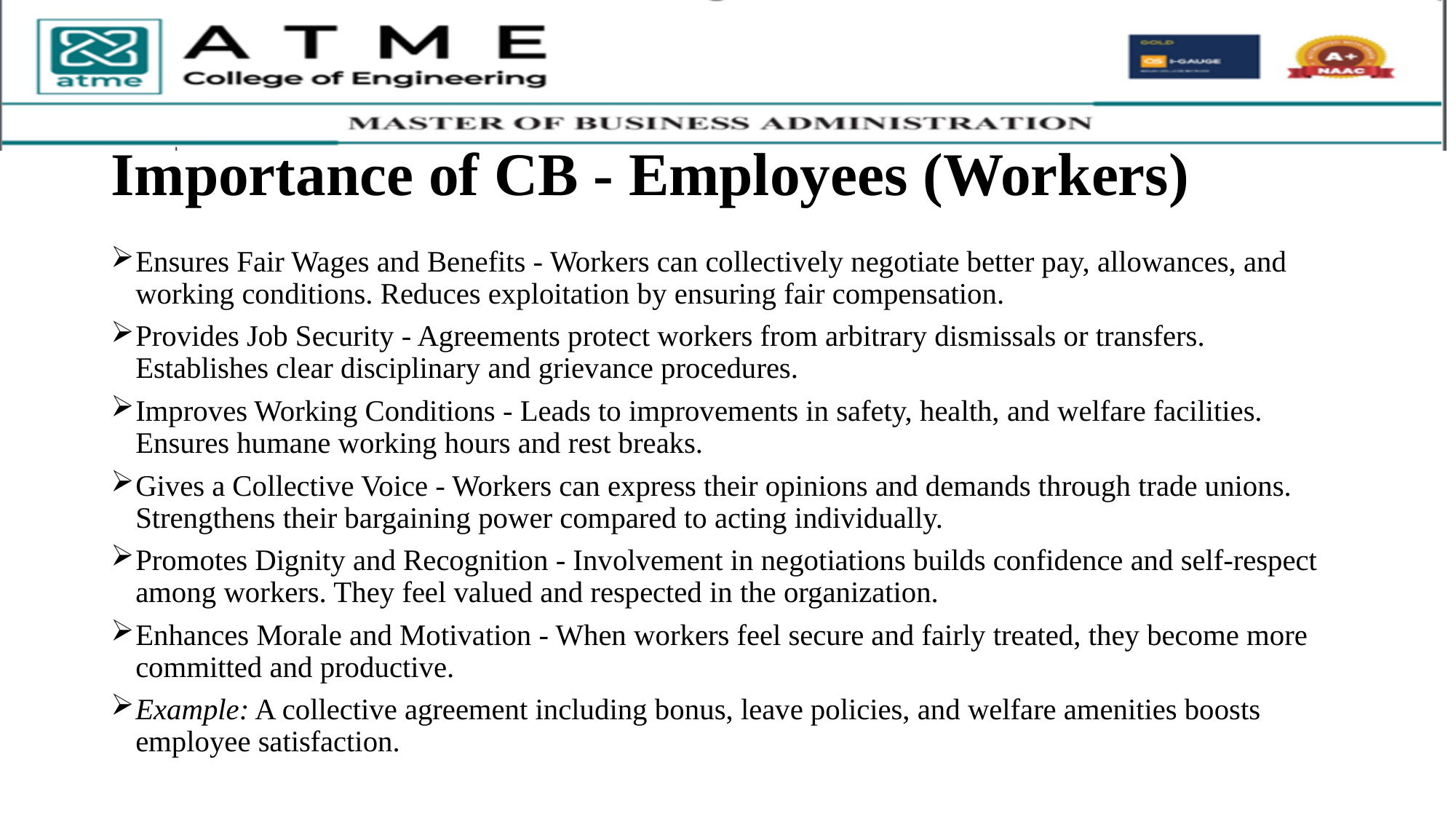

# Importance of CB - Employees (Workers)
Ensures Fair Wages and Benefits - Workers can collectively negotiate better pay, allowances, and working conditions. Reduces exploitation by ensuring fair compensation.
Provides Job Security - Agreements protect workers from arbitrary dismissals or transfers. Establishes clear disciplinary and grievance procedures.
Improves Working Conditions - Leads to improvements in safety, health, and welfare facilities. Ensures humane working hours and rest breaks.
Gives a Collective Voice - Workers can express their opinions and demands through trade unions. Strengthens their bargaining power compared to acting individually.
Promotes Dignity and Recognition - Involvement in negotiations builds confidence and self-respect among workers. They feel valued and respected in the organization.
Enhances Morale and Motivation - When workers feel secure and fairly treated, they become more committed and productive.
Example: A collective agreement including bonus, leave policies, and welfare amenities boosts employee satisfaction.